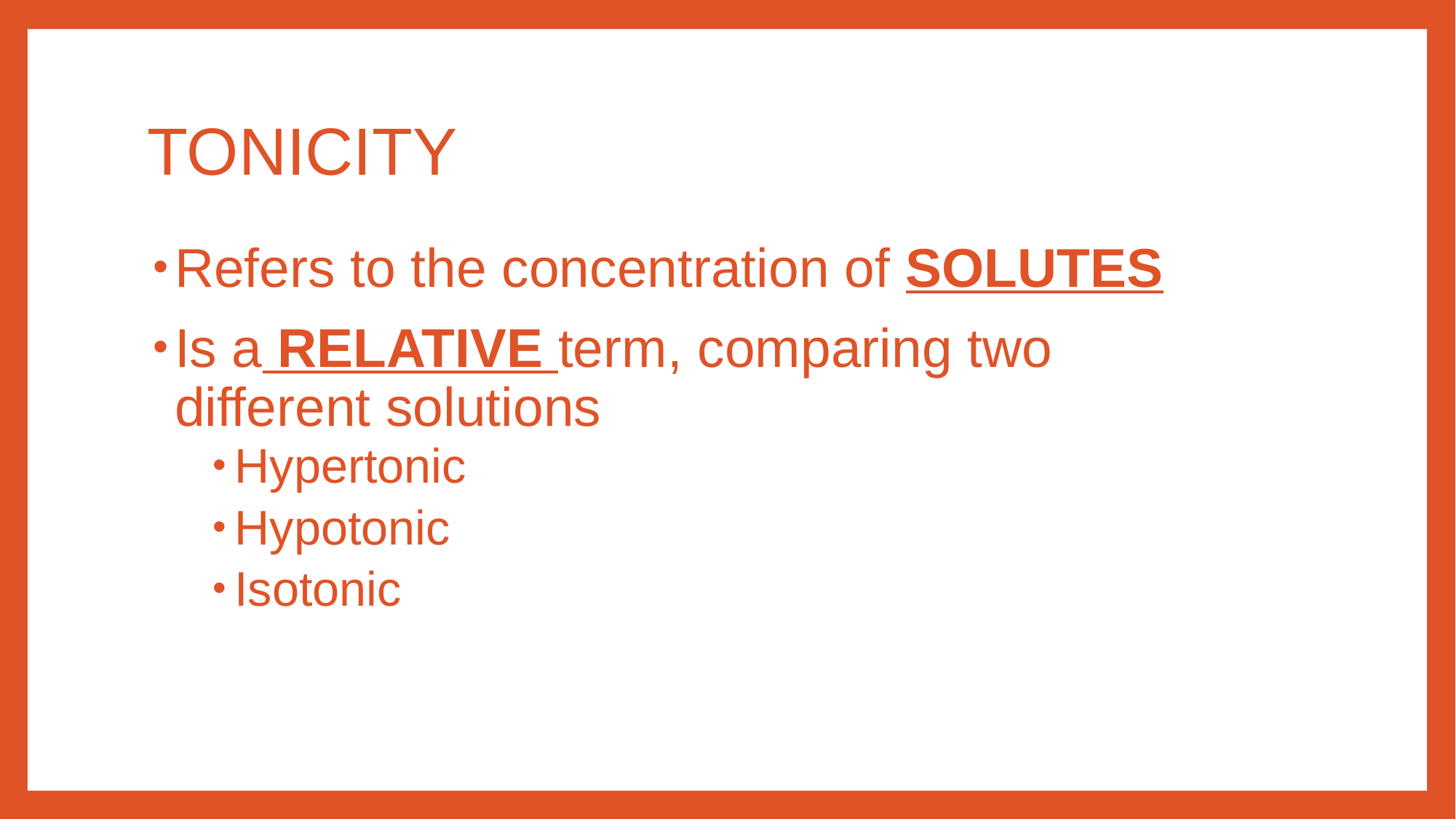

# TONICITY
Refers to the concentration of SOLUTES
Is a RELATIVE term, comparing two different solutions
Hypertonic
Hypotonic
Isotonic